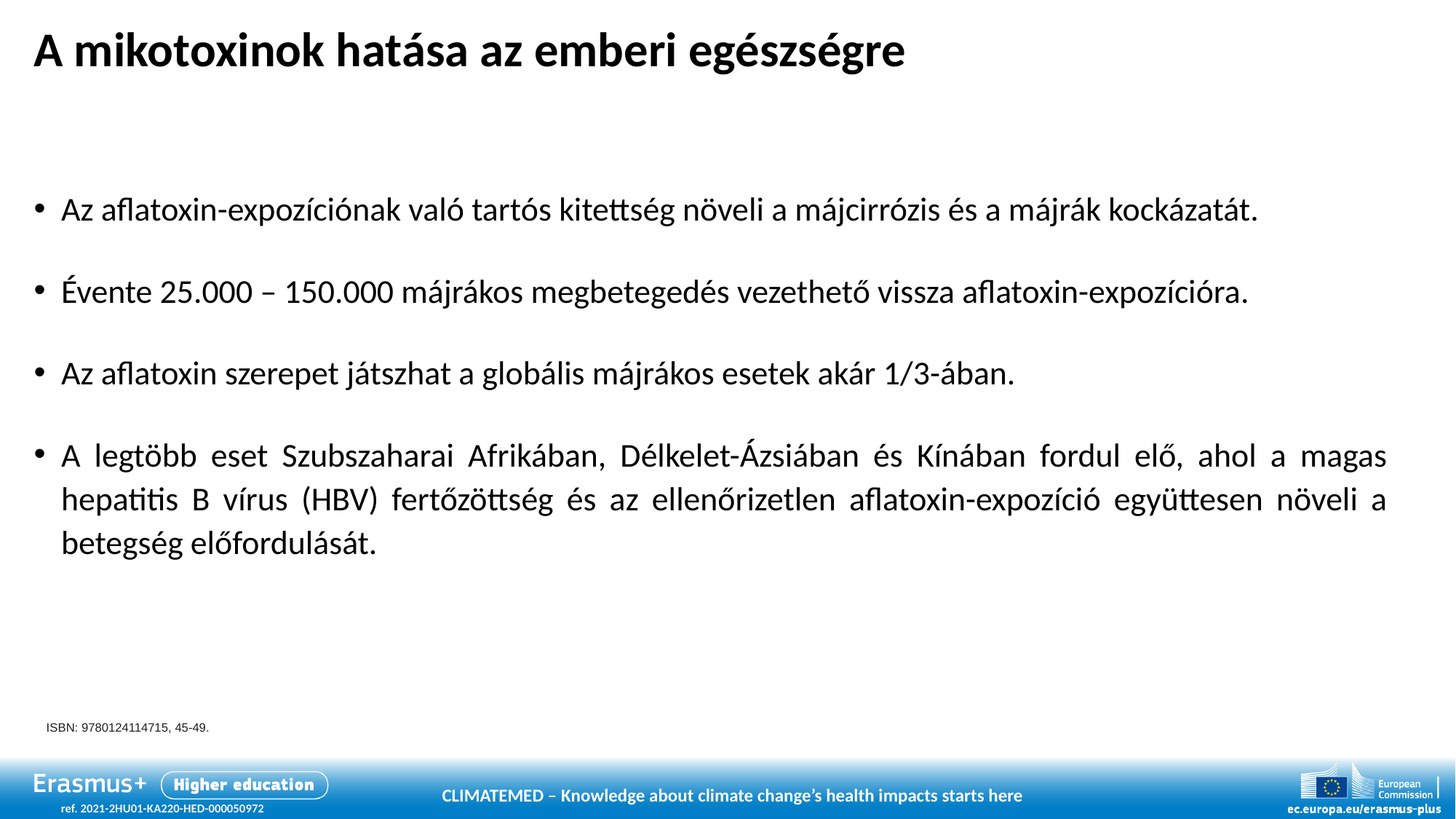

# A mikotoxinok hatása az emberi egészségre
Az aflatoxin-expozíciónak való tartós kitettség növeli a májcirrózis és a májrák kockázatát.
Évente 25.000 – 150.000 májrákos megbetegedés vezethető vissza aflatoxin-expozícióra.
Az aflatoxin szerepet játszhat a globális májrákos esetek akár 1/3-ában.
A legtöbb eset Szubszaharai Afrikában, Délkelet-Ázsiában és Kínában fordul elő, ahol a magas hepatitis B vírus (HBV) fertőzöttség és az ellenőrizetlen aflatoxin-expozíció együttesen növeli a betegség előfordulását.
ISBN: 9780124114715, 45-49.